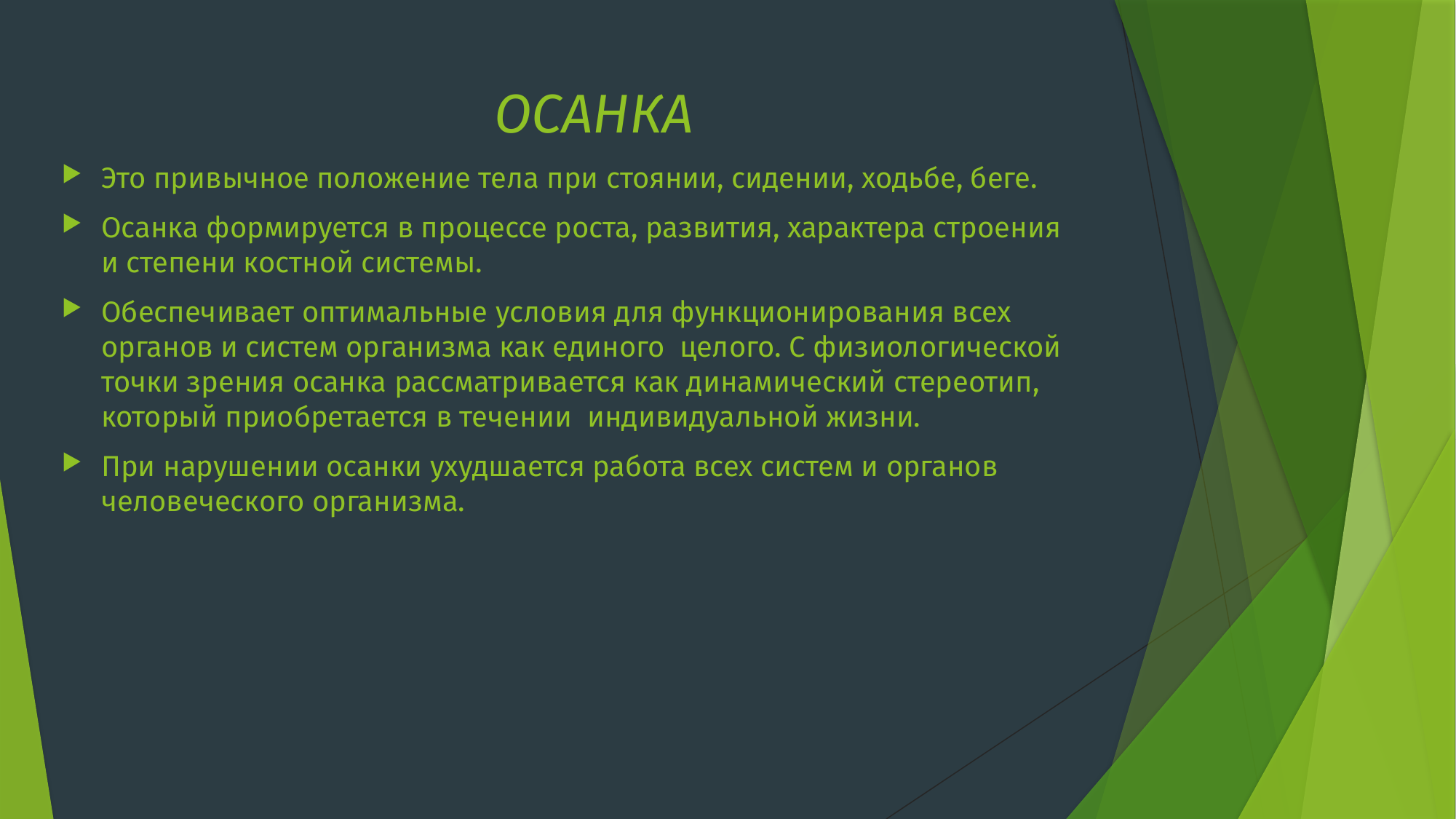

# ОСАНКА

Это привычное положение тела при стоянии, сидении, ходьбе, беге.
Осанка формируется в процессе роста, развития, характера строения и степени костной системы.
Обеспечивает оптимальные условия для функционирования всех органов и систем организма как единого  целого. С физиологической точки зрения осанка рассматривается как динамический стереотип, который приобретается в течении  индивидуальной жизни.
При нарушении осанки ухудшается работа всех систем и органов человеческого организма.